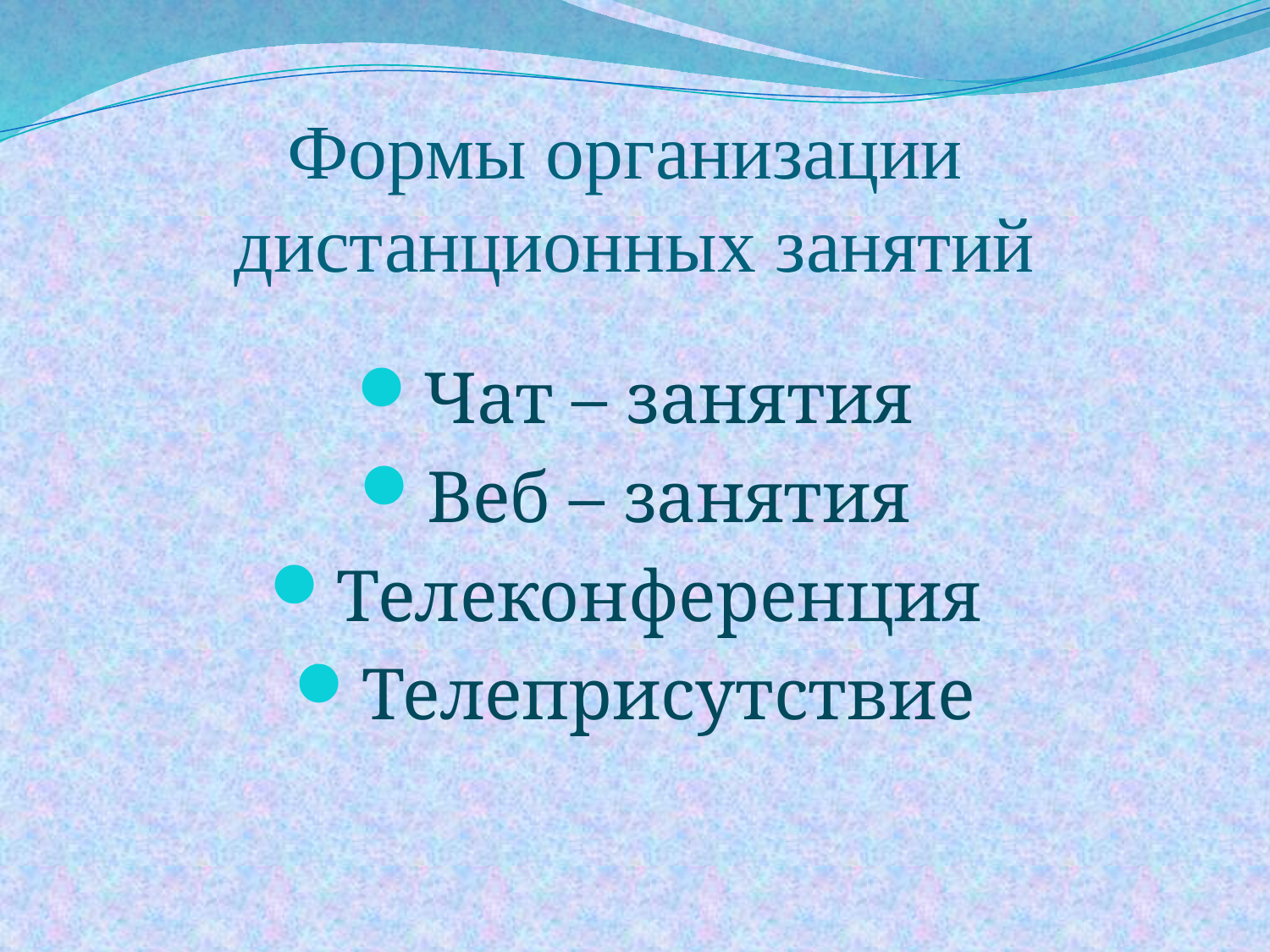

# Формы организации дистанционных занятий
Чат – занятия
Веб – занятия
Телеконференция
Телеприсутствие